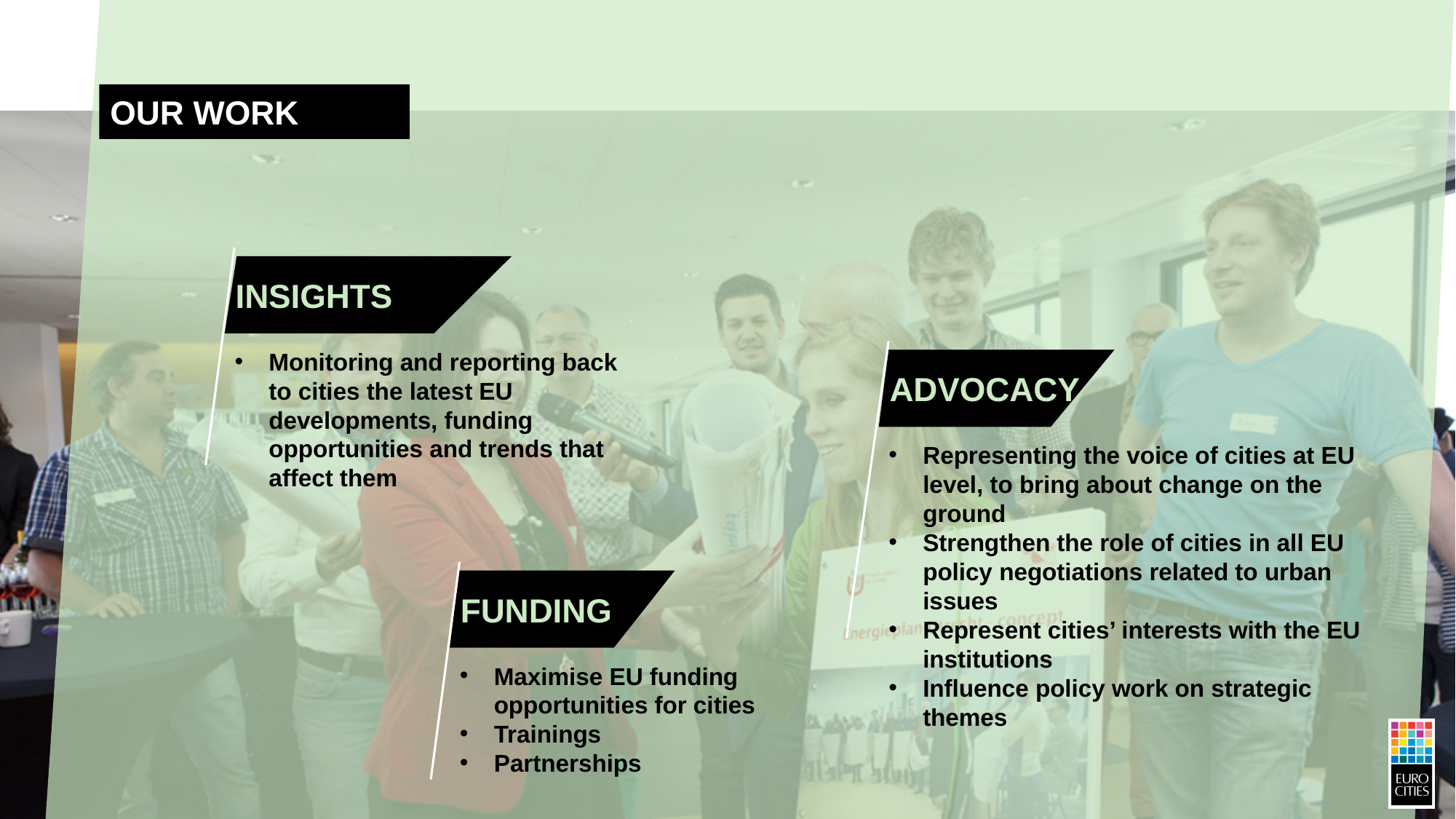

# Our work
INSIGHTS
Monitoring and reporting back to cities the latest EU developments, funding opportunities and trends that affect them
ADVOCACY
Representing the voice of cities at EU level, to bring about change on the ground
Strengthen the role of cities in all EU policy negotiations related to urban issues
Represent cities’ interests with the EU institutions
Influence policy work on strategic themes
FUNDING
Maximise EU funding opportunities for cities
Trainings
Partnerships